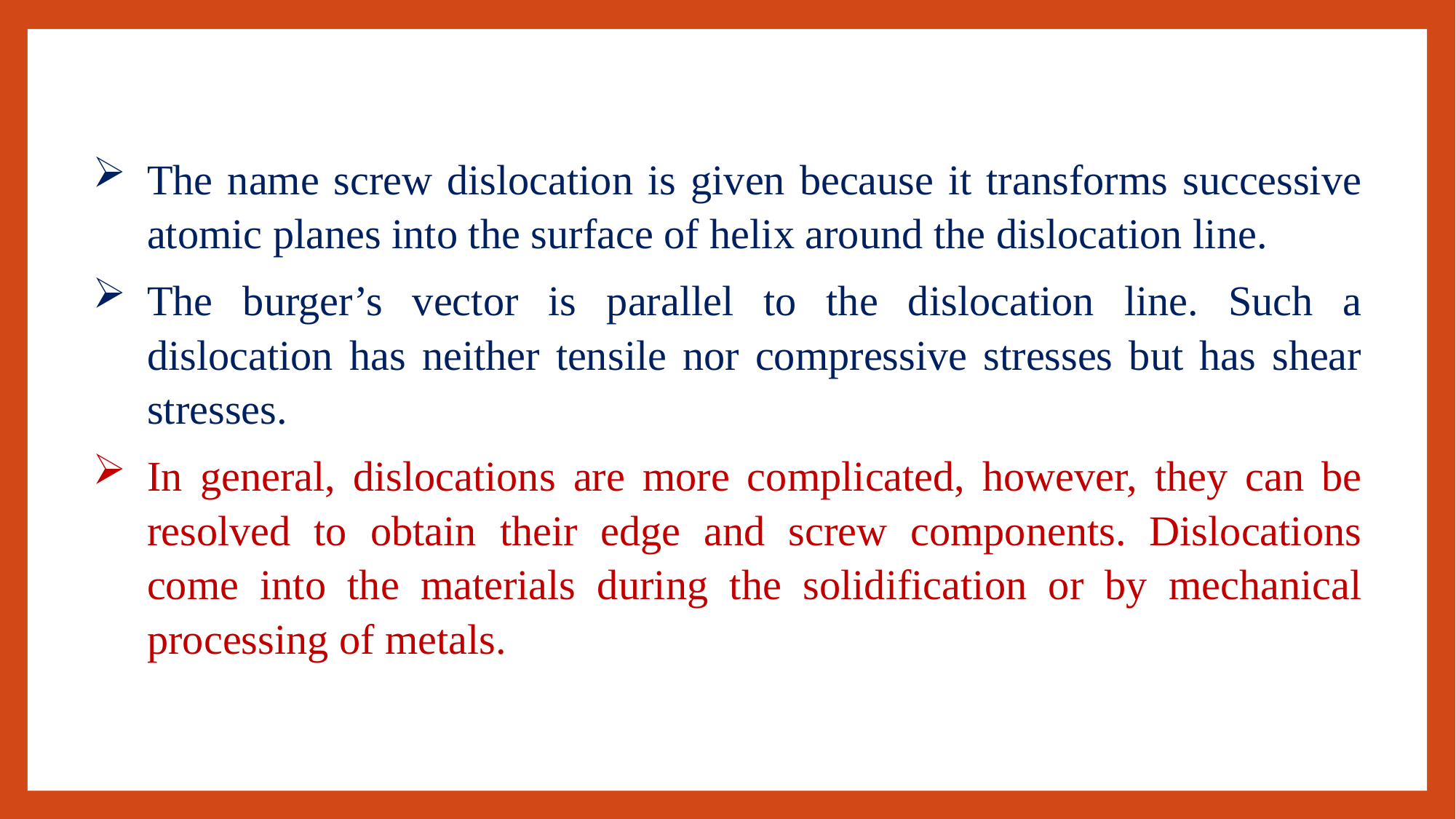

The name screw dislocation is given because it transforms successive atomic planes into the surface of helix around the dislocation line.
The burger’s vector is parallel to the dislocation line. Such a dislocation has neither tensile nor compressive stresses but has shear stresses.
In general, dislocations are more complicated, however, they can be resolved to obtain their edge and screw components. Dislocations come into the materials during the solidification or by mechanical processing of metals.